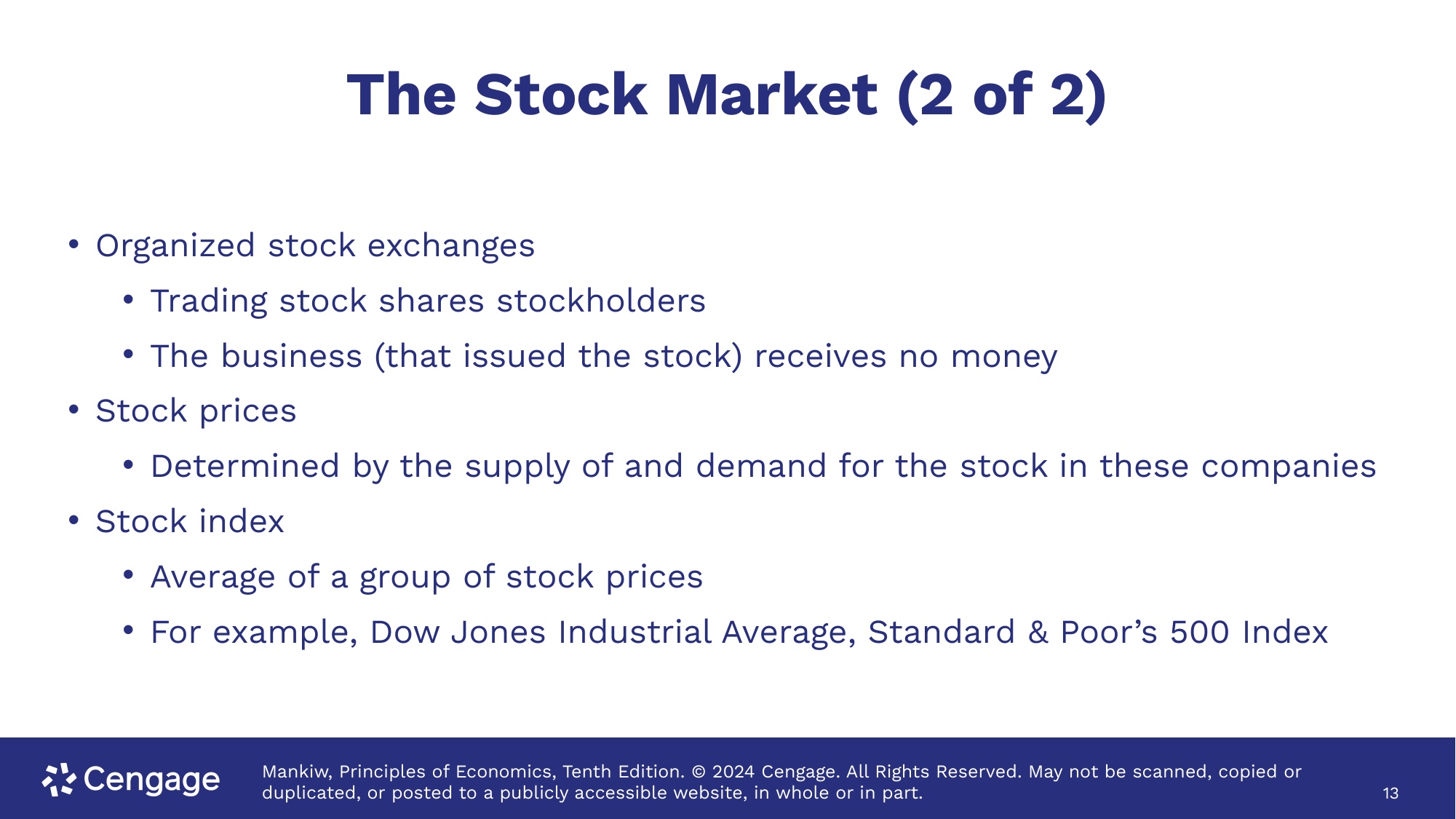

# The Stock Market (2 of 2)
Organized stock exchanges
Trading stock shares stockholders
The business (that issued the stock) receives no money
Stock prices
Determined by the supply of and demand for the stock in these companies
Stock index
Average of a group of stock prices
For example, Dow Jones Industrial Average, Standard & Poor’s 500 Index